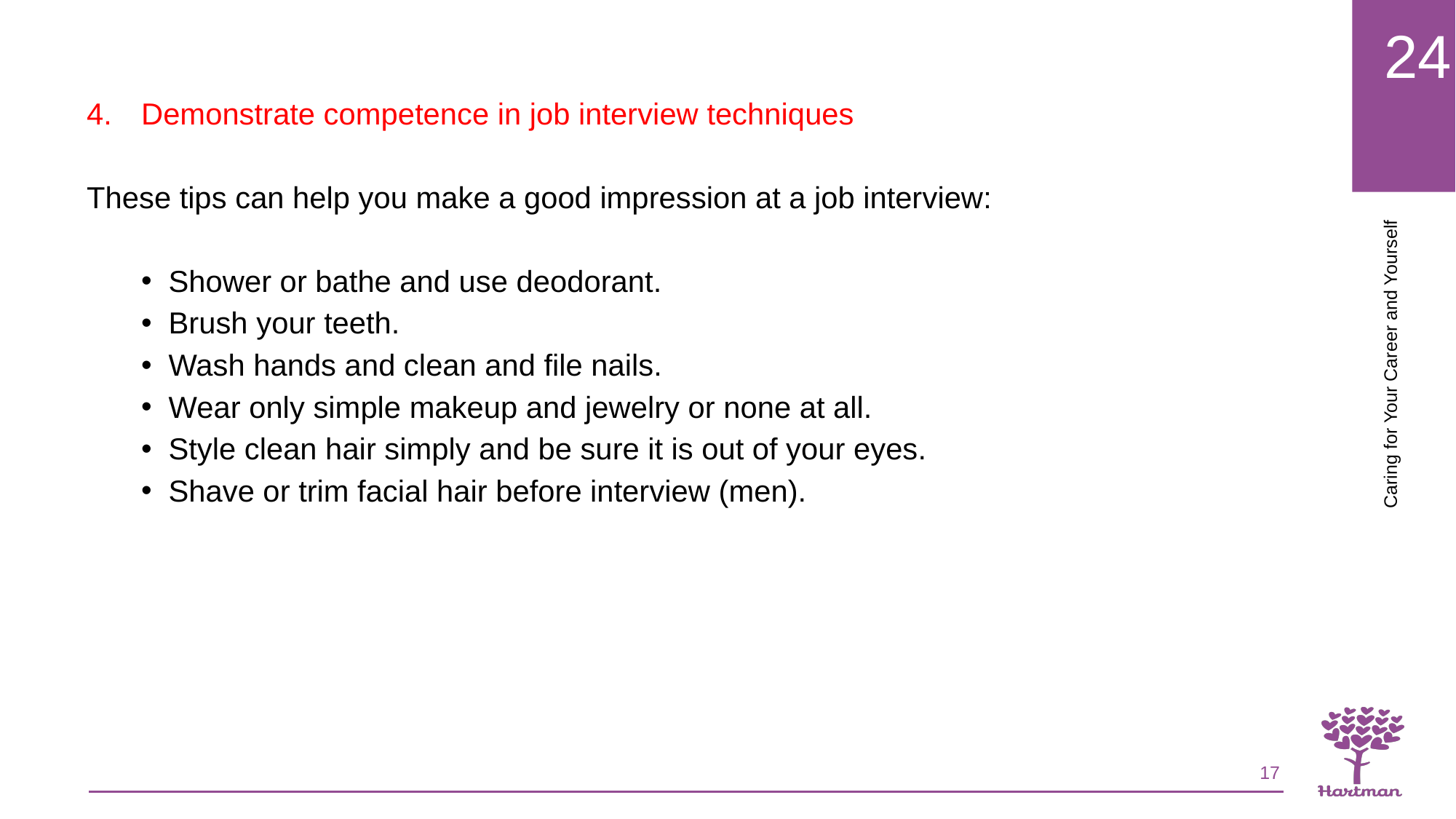

Demonstrate competence in job interview techniques

These tips can help you make a good impression at a job interview:

Shower or bathe and use deodorant.
Brush your teeth.
Wash hands and clean and file nails.
Wear only simple makeup and jewelry or none at all.
Style clean hair simply and be sure it is out of your eyes.
Shave or trim facial hair before interview (men).

17